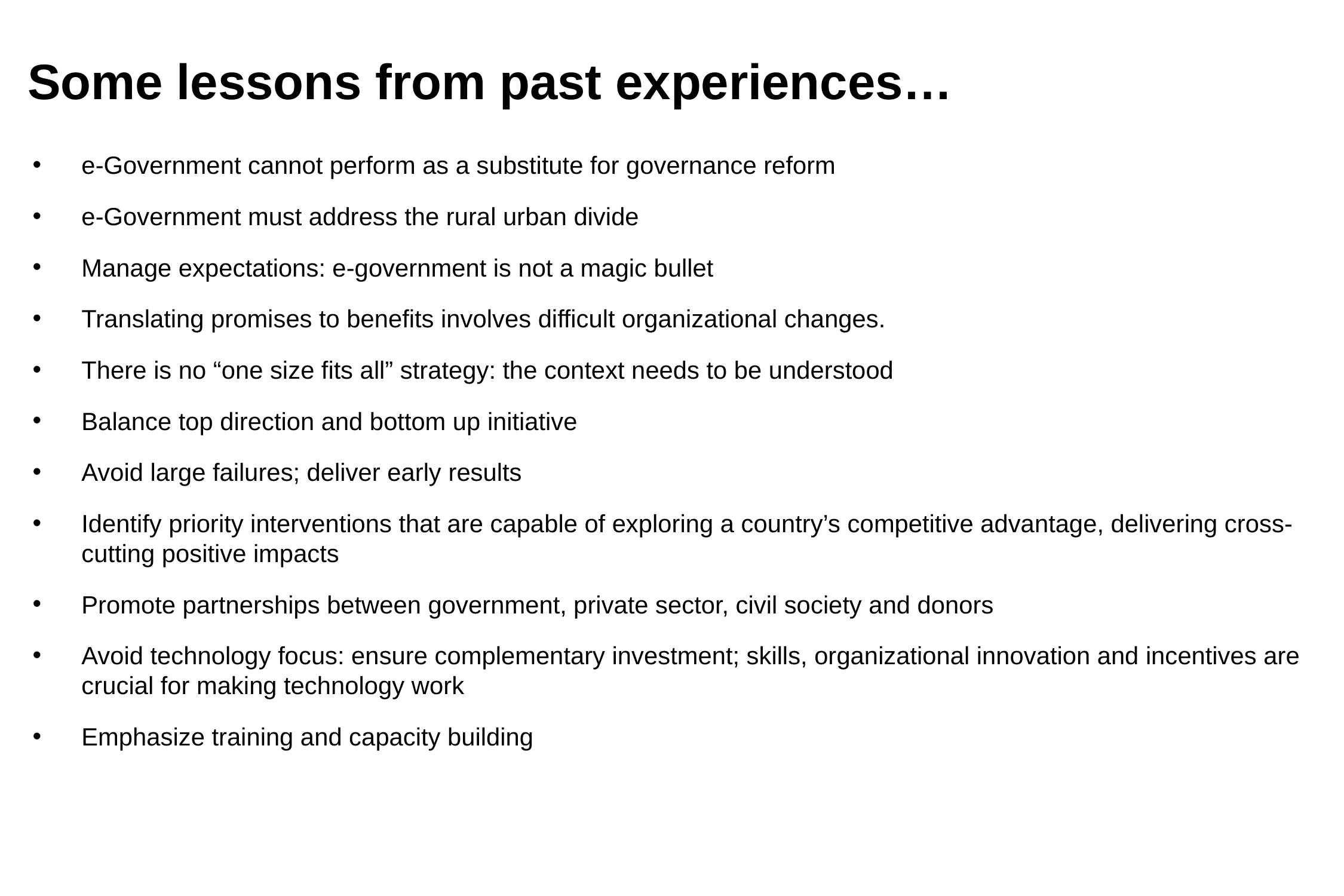

# Some lessons from past experiences…
e-Government cannot perform as a substitute for governance reform
e-Government must address the rural urban divide
Manage expectations: e-government is not a magic bullet
Translating promises to benefits involves difficult organizational changes.
There is no “one size fits all” strategy: the context needs to be understood
Balance top direction and bottom up initiative
Avoid large failures; deliver early results
Identify priority interventions that are capable of exploring a country’s competitive advantage, delivering cross-cutting positive impacts
Promote partnerships between government, private sector, civil society and donors
Avoid technology focus: ensure complementary investment; skills, organizational innovation and incentives are crucial for making technology work
Emphasize training and capacity building